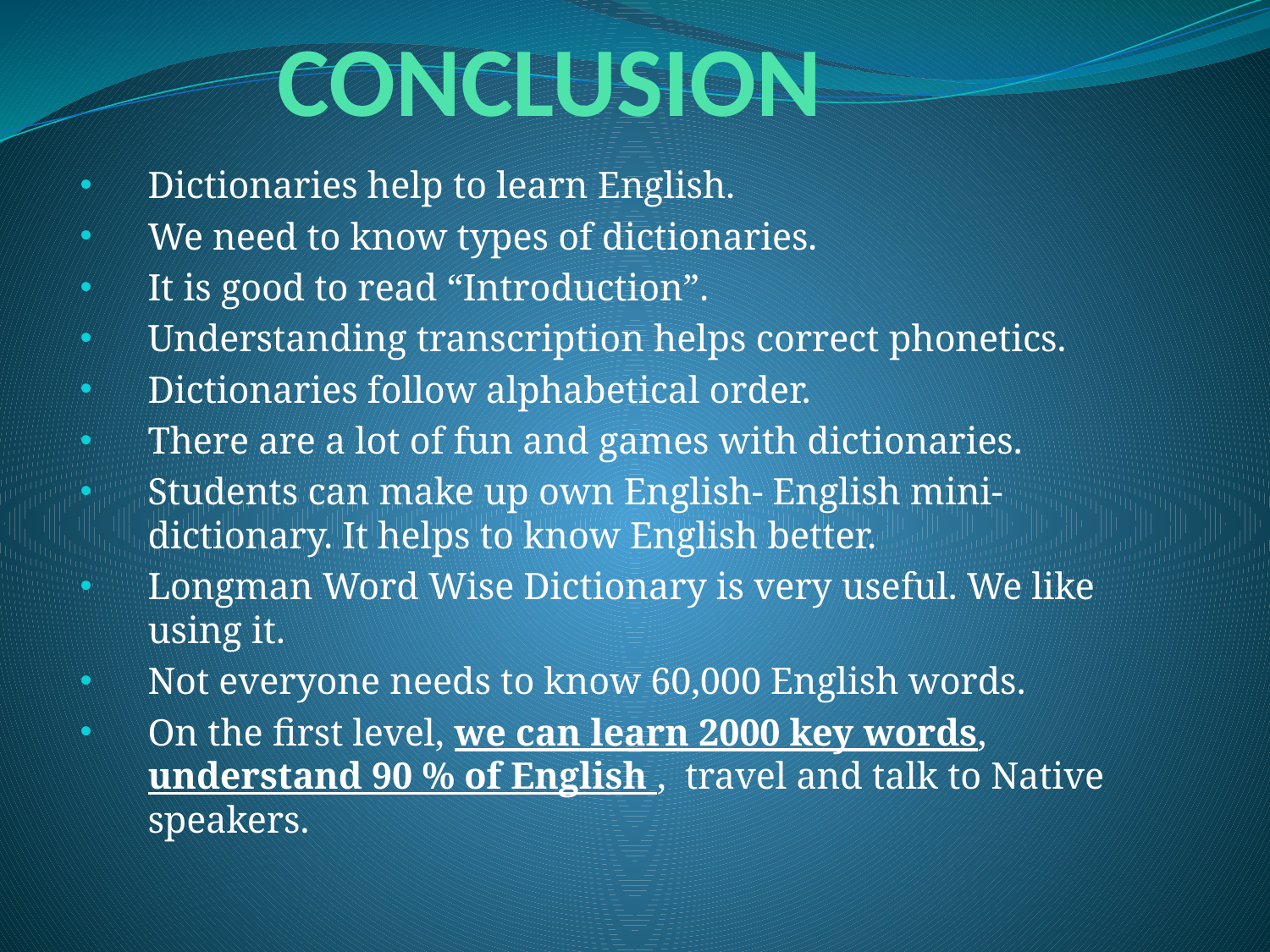

# CONCLUSION
Dictionaries help to learn English.
We need to know types of dictionaries.
It is good to read “Introduction”.
Understanding transcription helps correct phonetics.
Dictionaries follow alphabetical order.
There are a lot of fun and games with dictionaries.
Students can make up own English- English mini-dictionary. It helps to know English better.
Longman Word Wise Dictionary is very useful. We like using it.
Not everyone needs to know 60,000 English words.
On the first level, we can learn 2000 key words, understand 90 % of English ,  travel and talk to Native speakers.